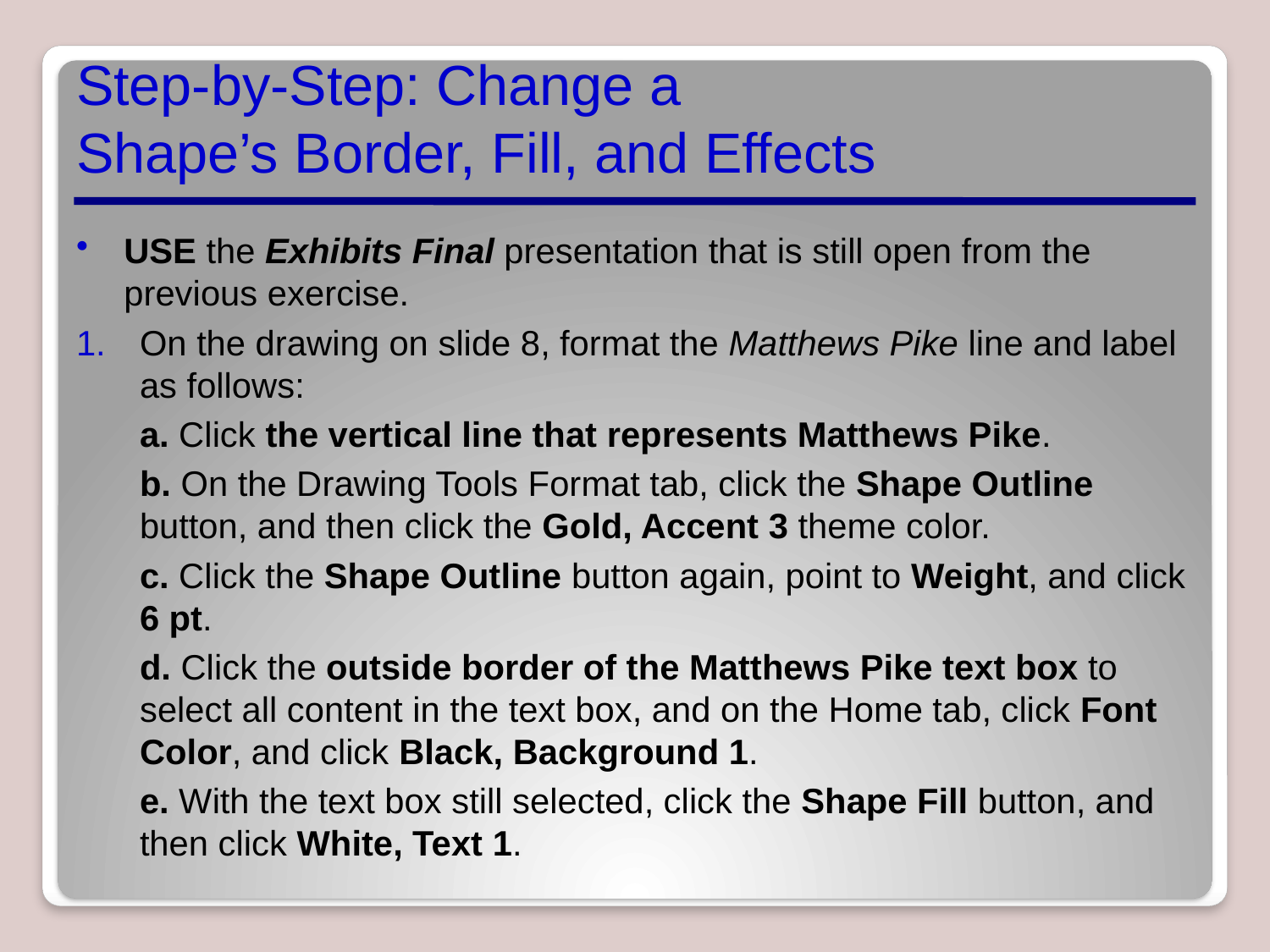

# Step-by-Step: Change a Shape’s Border, Fill, and Effects
USE the Exhibits Final presentation that is still open from the previous exercise.
On the drawing on slide 8, format the Matthews Pike line and label as follows:
a. Click the vertical line that represents Matthews Pike.
b. On the Drawing Tools Format tab, click the Shape Outline button, and then click the Gold, Accent 3 theme color.
c. Click the Shape Outline button again, point to Weight, and click 6 pt.
d. Click the outside border of the Matthews Pike text box to select all content in the text box, and on the Home tab, click Font Color, and click Black, Background 1.
e. With the text box still selected, click the Shape Fill button, and then click White, Text 1.